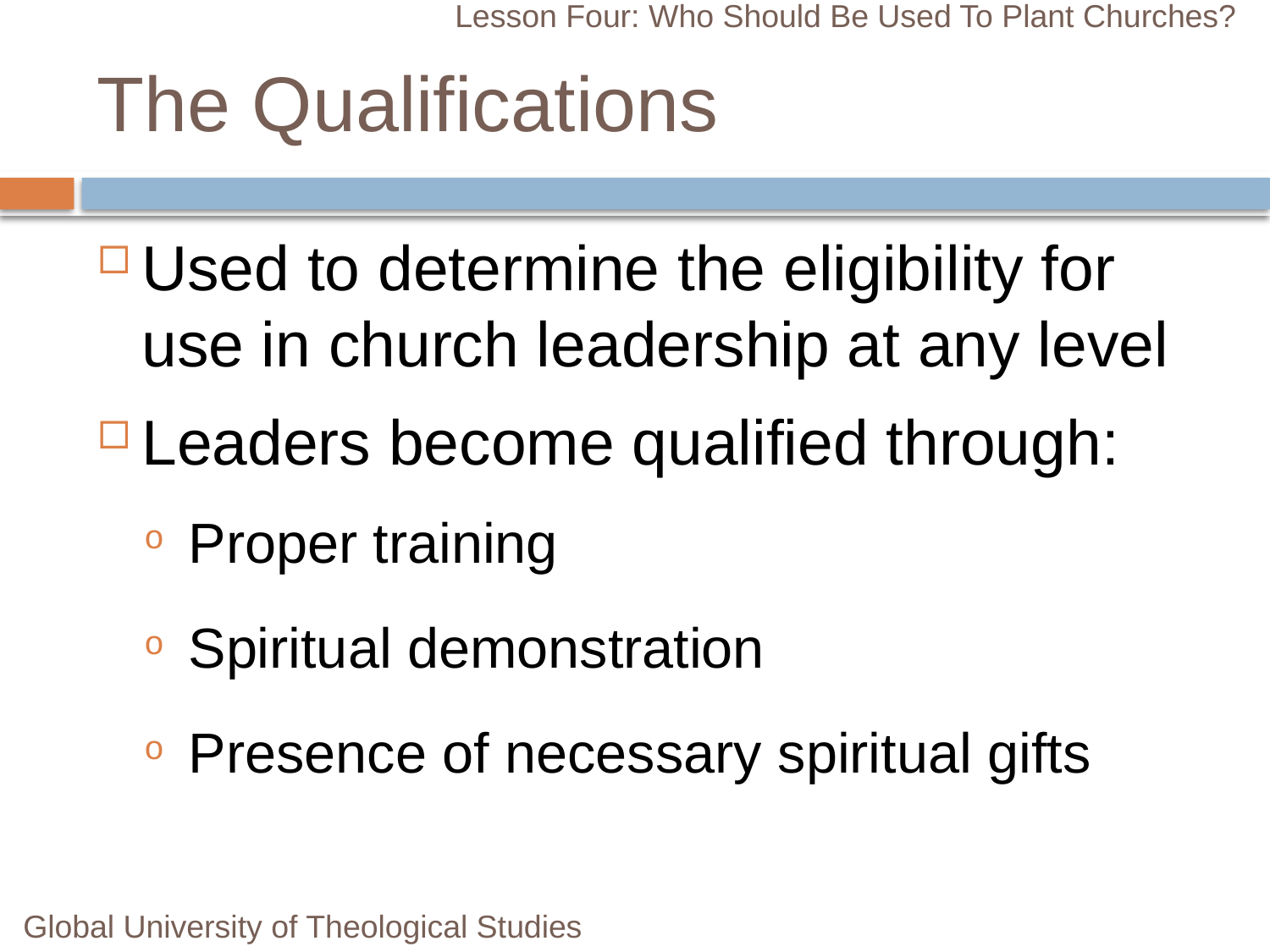

Lesson Four: Who Should Be Used To Plant Churches?
# The Qualifications
Used to determine the eligibility for use in church leadership at any level
Leaders become qualified through:
Proper training
Spiritual demonstration
Presence of necessary spiritual gifts
Global University of Theological Studies